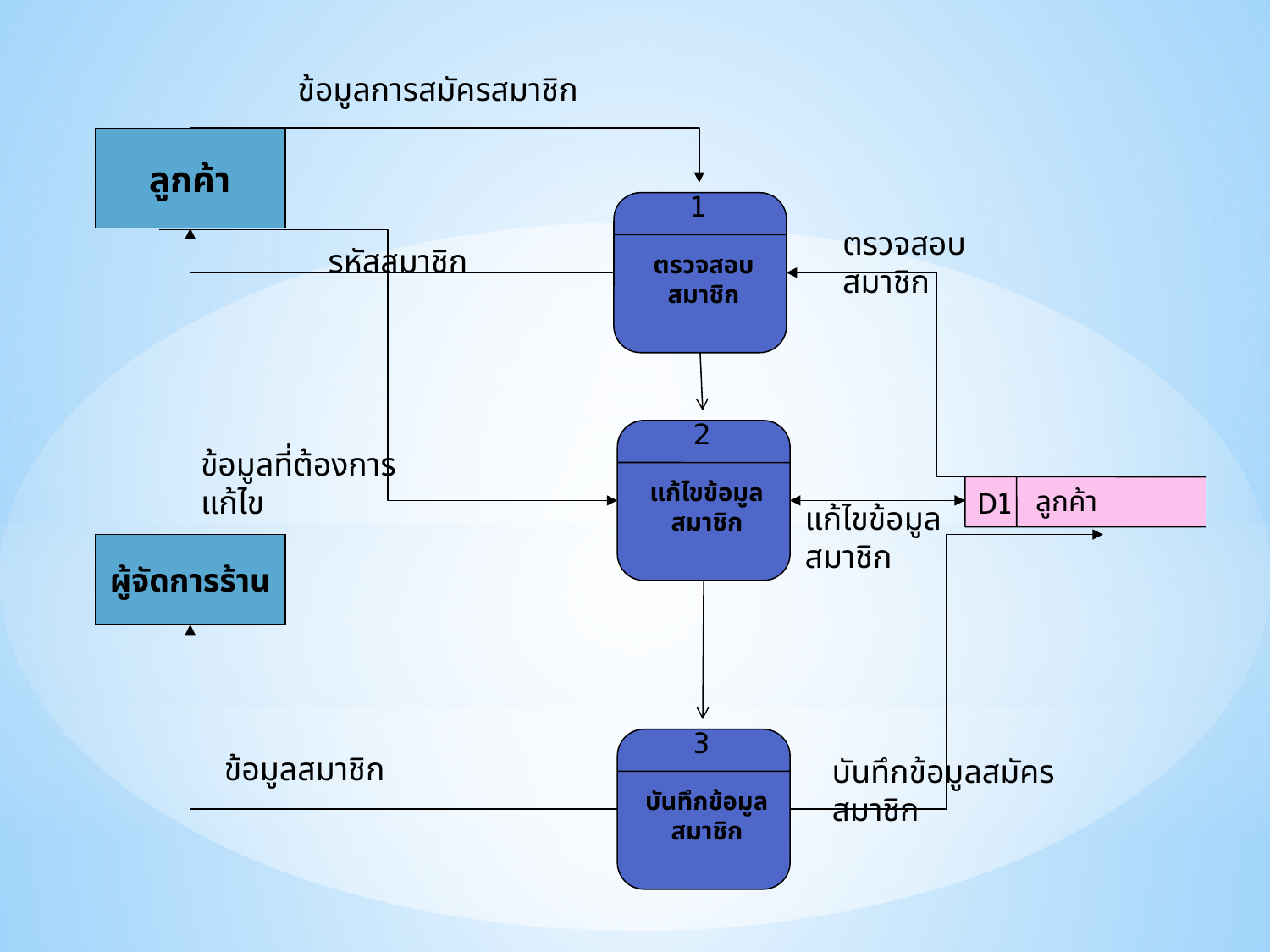

ข้อมูลการสมัครสมาชิก
ลูกค้า
1

ตรวจสอบ
สมาชิก
ตรวจสอบสมาชิก
รหัสสมาชิก
2

แก้ไขข้อมูล
สมาชิก
ข้อมูลที่ต้องการแก้ไข

ลูกค้า
D1
แก้ไขข้อมูลสมาชิก
ผู้จัดการร้าน
3

บันทึกข้อมูล
สมาชิก
ข้อมูลสมาชิก
บันทึกข้อมูลสมัครสมาชิก